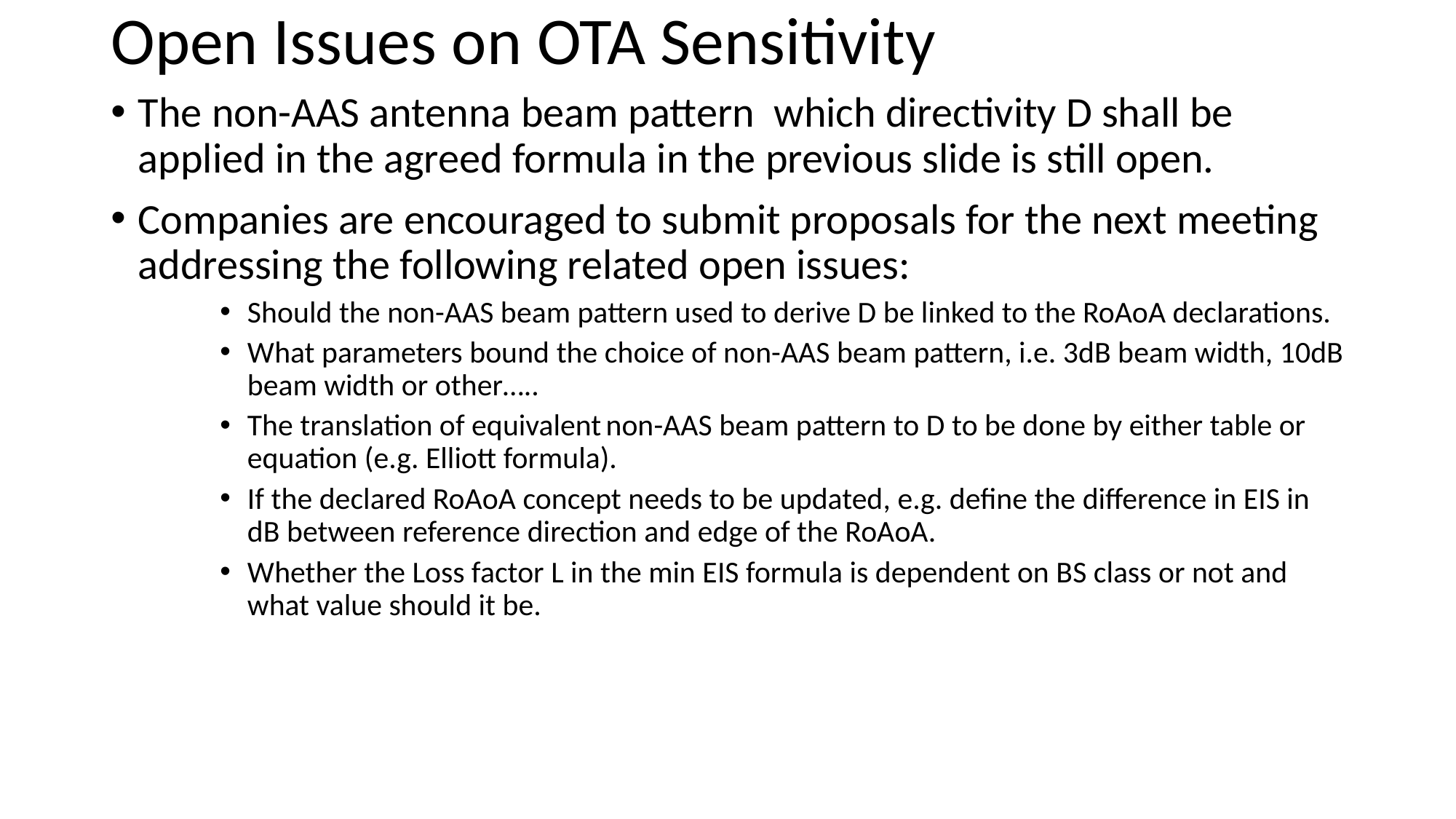

# Open Issues on OTA Sensitivity
The non-AAS antenna beam pattern  which directivity D shall be applied in the agreed formula in the previous slide is still open.
Companies are encouraged to submit proposals for the next meeting addressing the following related open issues:
Should the non-AAS beam pattern used to derive D be linked to the RoAoA declarations.
What parameters bound the choice of non-AAS beam pattern, i.e. 3dB beam width, 10dB beam width or other…..
The translation of equivalent non-AAS beam pattern to D to be done by either table or equation (e.g. Elliott formula).
If the declared RoAoA concept needs to be updated, e.g. define the difference in EIS in dB between reference direction and edge of the RoAoA.
Whether the Loss factor L in the min EIS formula is dependent on BS class or not and what value should it be.